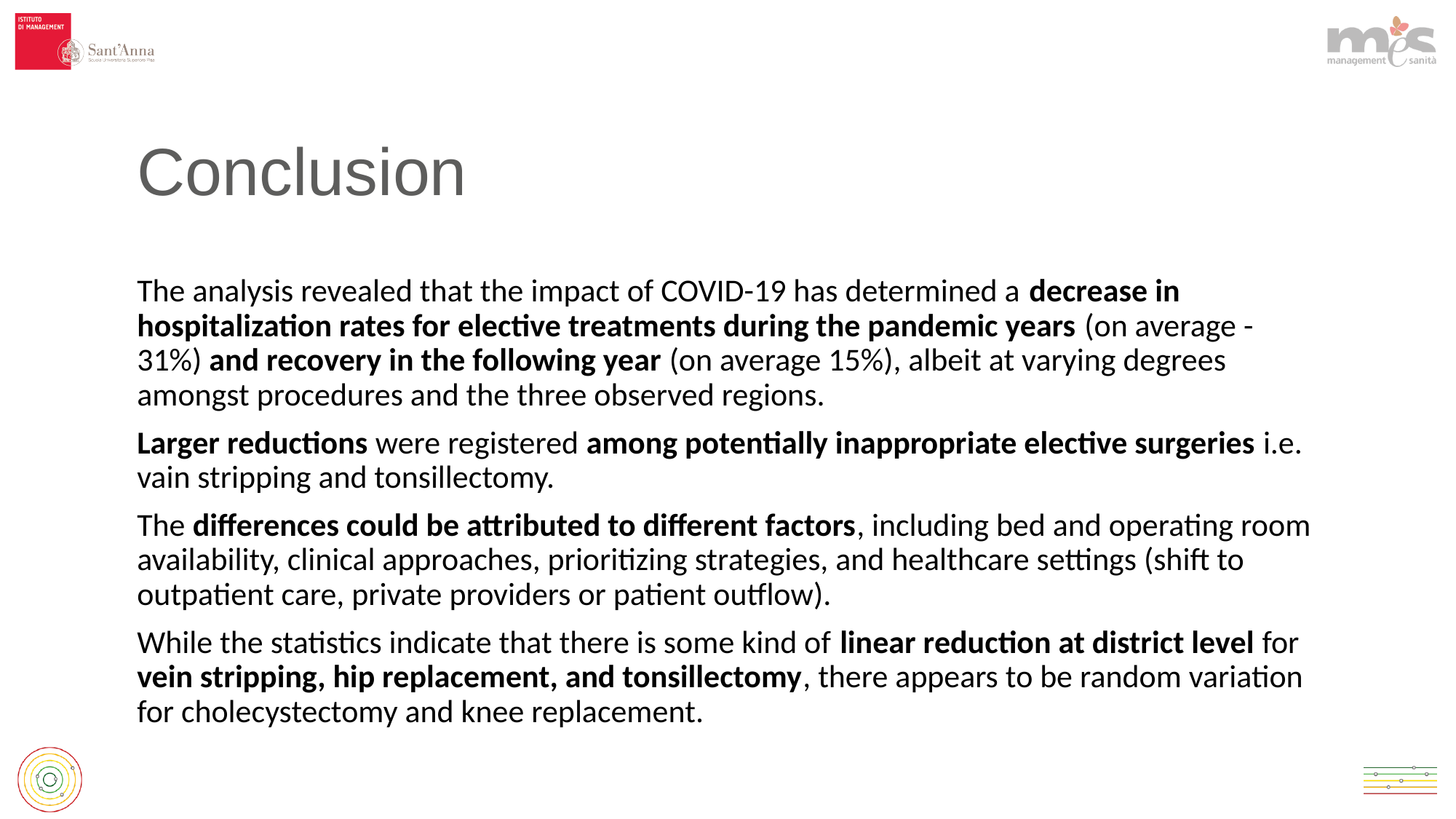

# Conclusion
The analysis revealed that the impact of COVID-19 has determined a decrease in hospitalization rates for elective treatments during the pandemic years (on average -31%) and recovery in the following year (on average 15%), albeit at varying degrees amongst procedures and the three observed regions.
Larger reductions were registered among potentially inappropriate elective surgeries i.e. vain stripping and tonsillectomy.
The differences could be attributed to different factors, including bed and operating room availability, clinical approaches, prioritizing strategies, and healthcare settings (shift to outpatient care, private providers or patient outflow).
While the statistics indicate that there is some kind of linear reduction at district level for vein stripping, hip replacement, and tonsillectomy, there appears to be random variation for cholecystectomy and knee replacement.